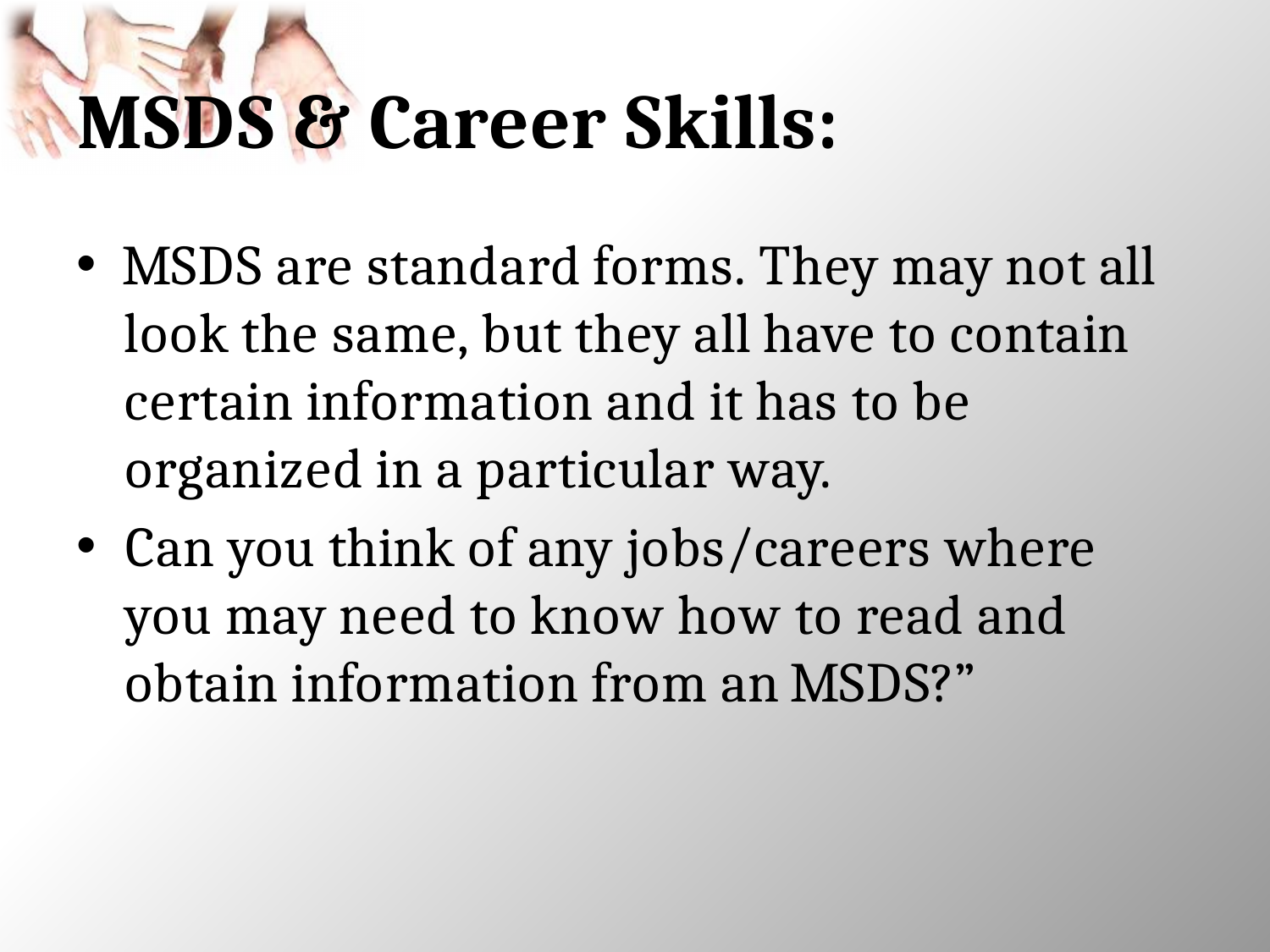

# MSDS & Career Skills:
MSDS are standard forms. They may not all look the same, but they all have to contain certain information and it has to be organized in a particular way.
Can you think of any jobs/careers where you may need to know how to read and obtain information from an MSDS?”